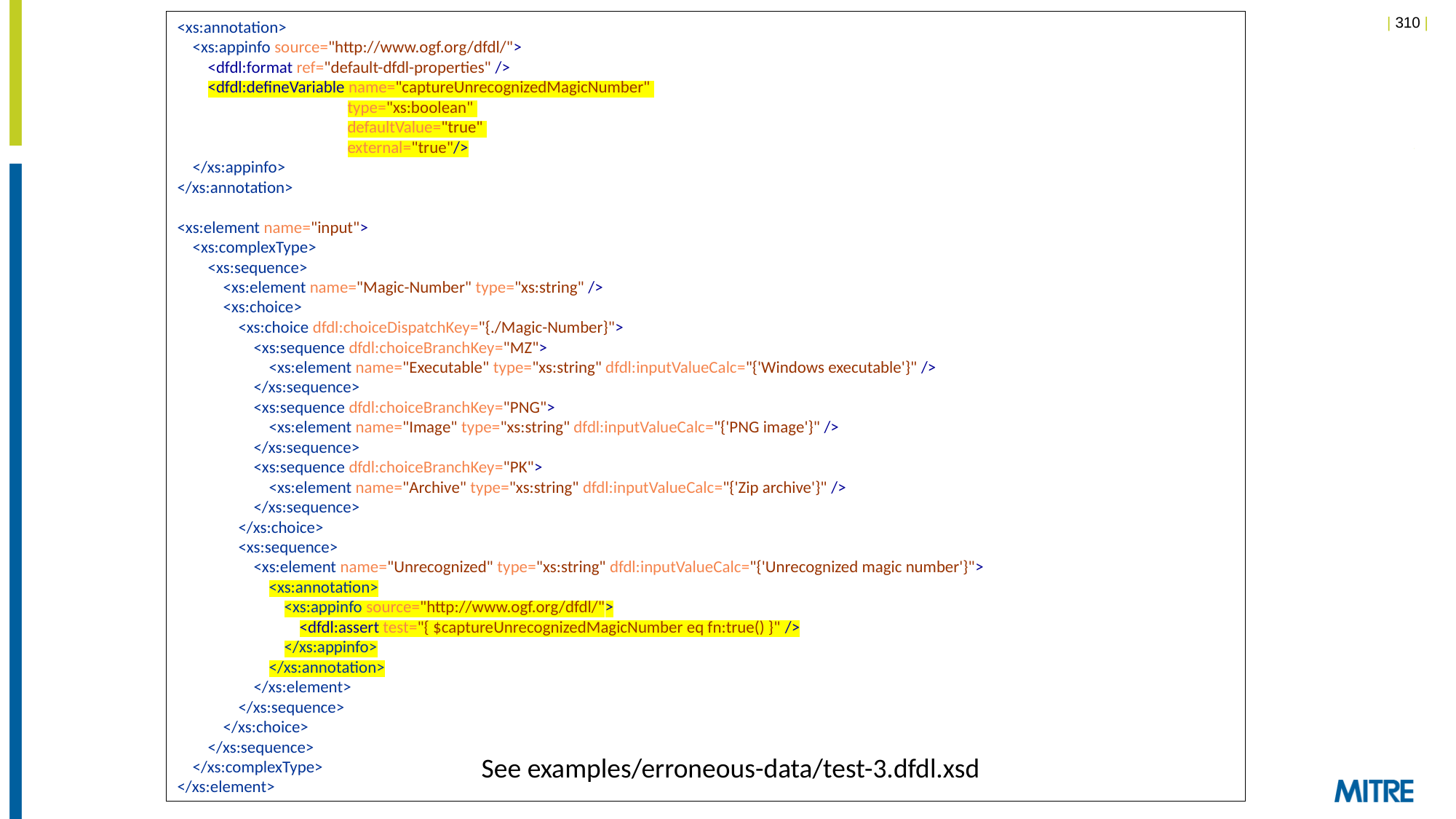

<xs:annotation>
    <xs:appinfo source="http://www.ogf.org/dfdl/">
        <dfdl:format ref="default-dfdl-properties" />
        <dfdl:defineVariable name="captureUnrecognizedMagicNumber"
            	                type="xs:boolean"
            	                defaultValue="true"
            	                external="true"/>
    </xs:appinfo>
</xs:annotation>
<xs:element name="input">
    <xs:complexType>
        <xs:sequence>
            <xs:element name="Magic-Number" type="xs:string" />
            <xs:choice>
                <xs:choice dfdl:choiceDispatchKey="{./Magic-Number}">
                    <xs:sequence dfdl:choiceBranchKey="MZ">
                        <xs:element name="Executable" type="xs:string" dfdl:inputValueCalc="{'Windows executable'}" />
                    </xs:sequence>
                    <xs:sequence dfdl:choiceBranchKey="PNG">
                        <xs:element name="Image" type="xs:string" dfdl:inputValueCalc="{'PNG image'}" />
                    </xs:sequence>
                    <xs:sequence dfdl:choiceBranchKey="PK">
                        <xs:element name="Archive" type="xs:string" dfdl:inputValueCalc="{'Zip archive'}" />
                    </xs:sequence>
                </xs:choice>
                <xs:sequence>
                    <xs:element name="Unrecognized" type="xs:string" dfdl:inputValueCalc="{'Unrecognized magic number'}">
                        <xs:annotation>
                            <xs:appinfo source="http://www.ogf.org/dfdl/">
                                <dfdl:assert test="{ $captureUnrecognizedMagicNumber eq fn:true() }" />
                            </xs:appinfo>
                        </xs:annotation>
                    </xs:element>
                </xs:sequence>
            </xs:choice>
        </xs:sequence>
    </xs:complexType>
</xs:element>
See examples/erroneous-data/test-3.dfdl.xsd